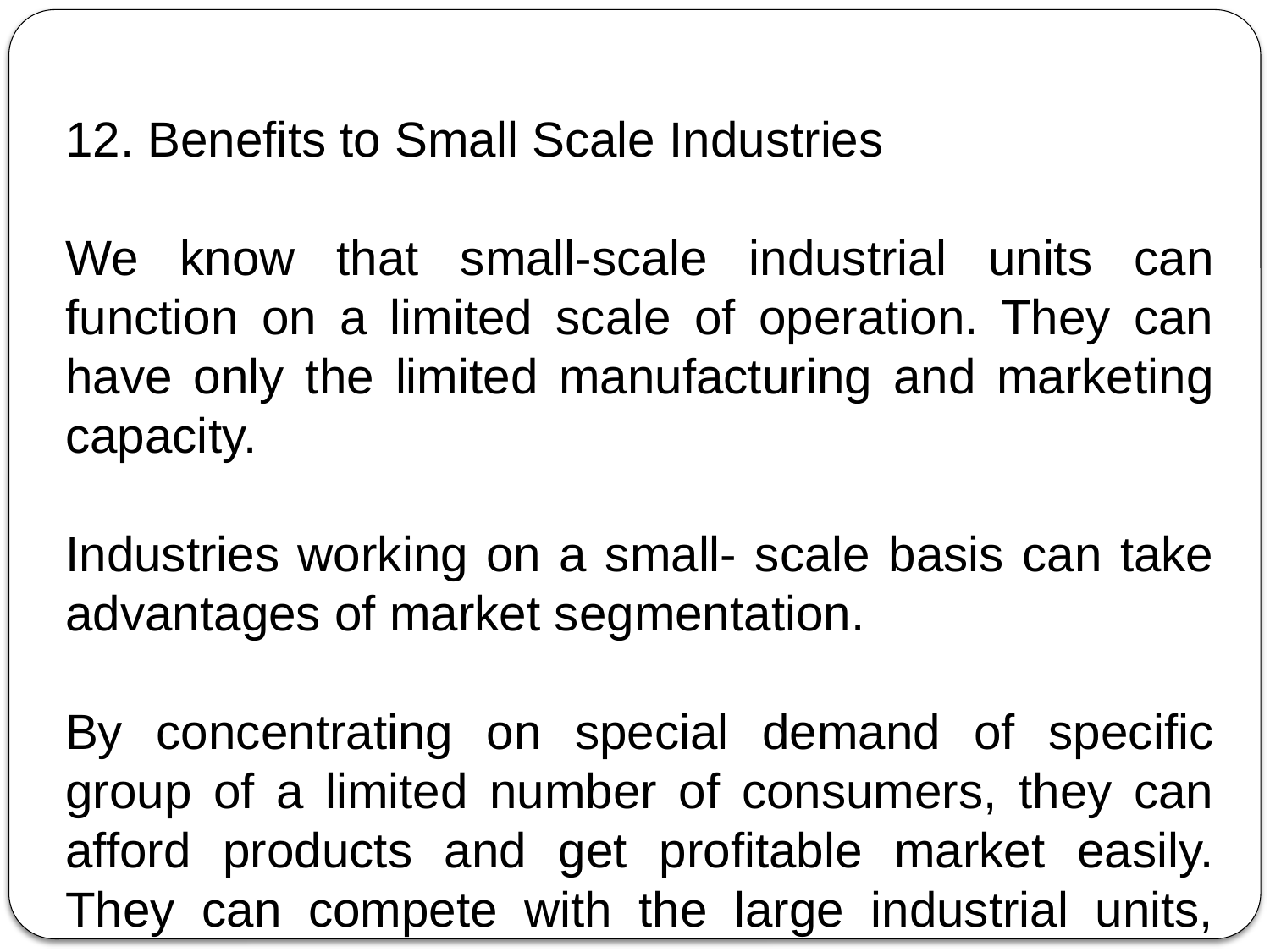

12. Benefits to Small Scale Industries

We know that small-scale industrial units can function on a limited scale of operation. They can have only the limited manufacturing and marketing capacity.

Industries working on a small- scale basis can take advantages of market segmentation.

By concentrating on special demand of specific group of a limited number of consumers, they can afford products and get profitable market easily. They can compete with the large industrial units, too.